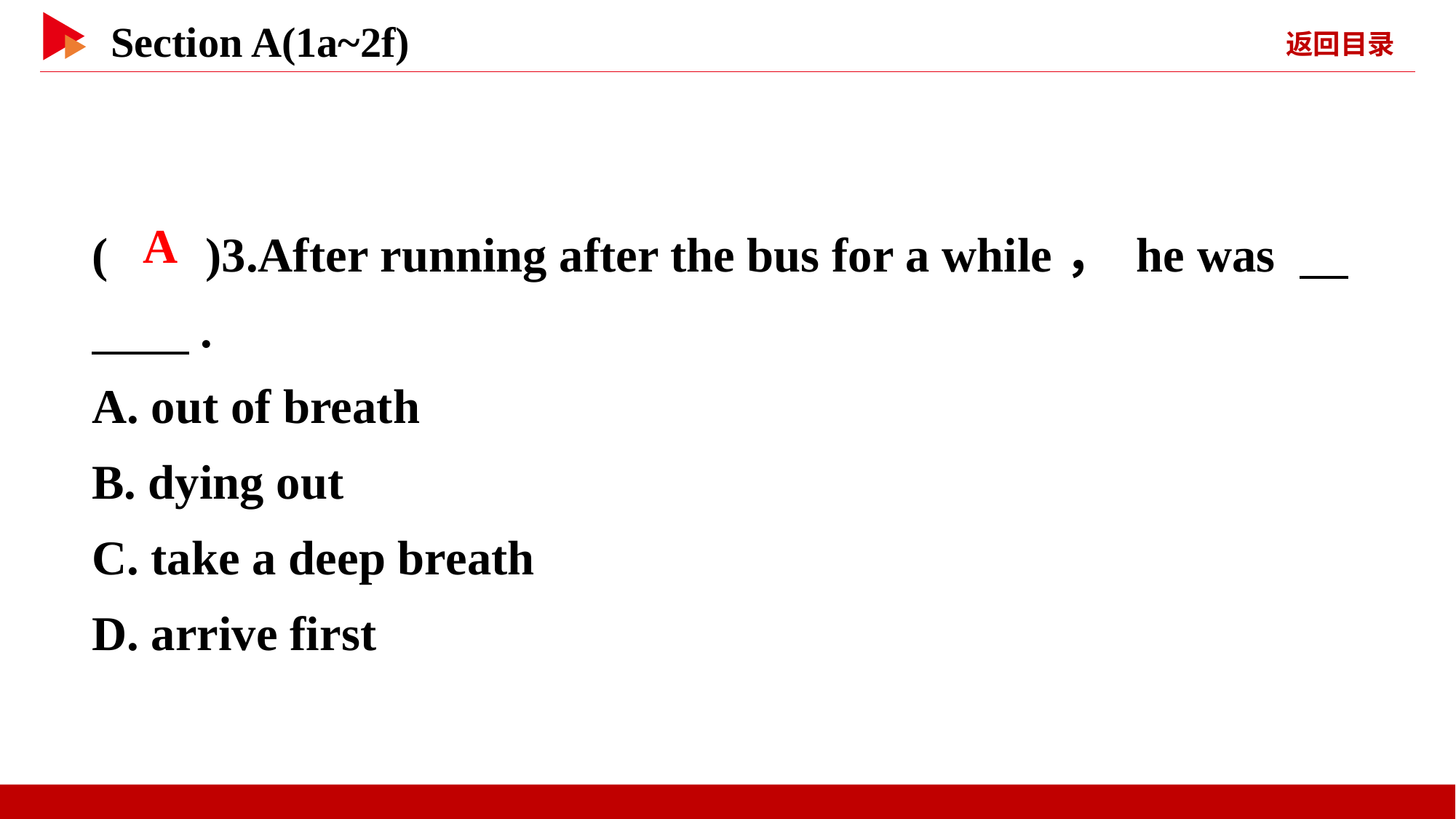

(        )3.After running after the bus for a while， he was 　　　.
A. out of breath
B. dying out
C. take a deep breath
D. arrive first
   A